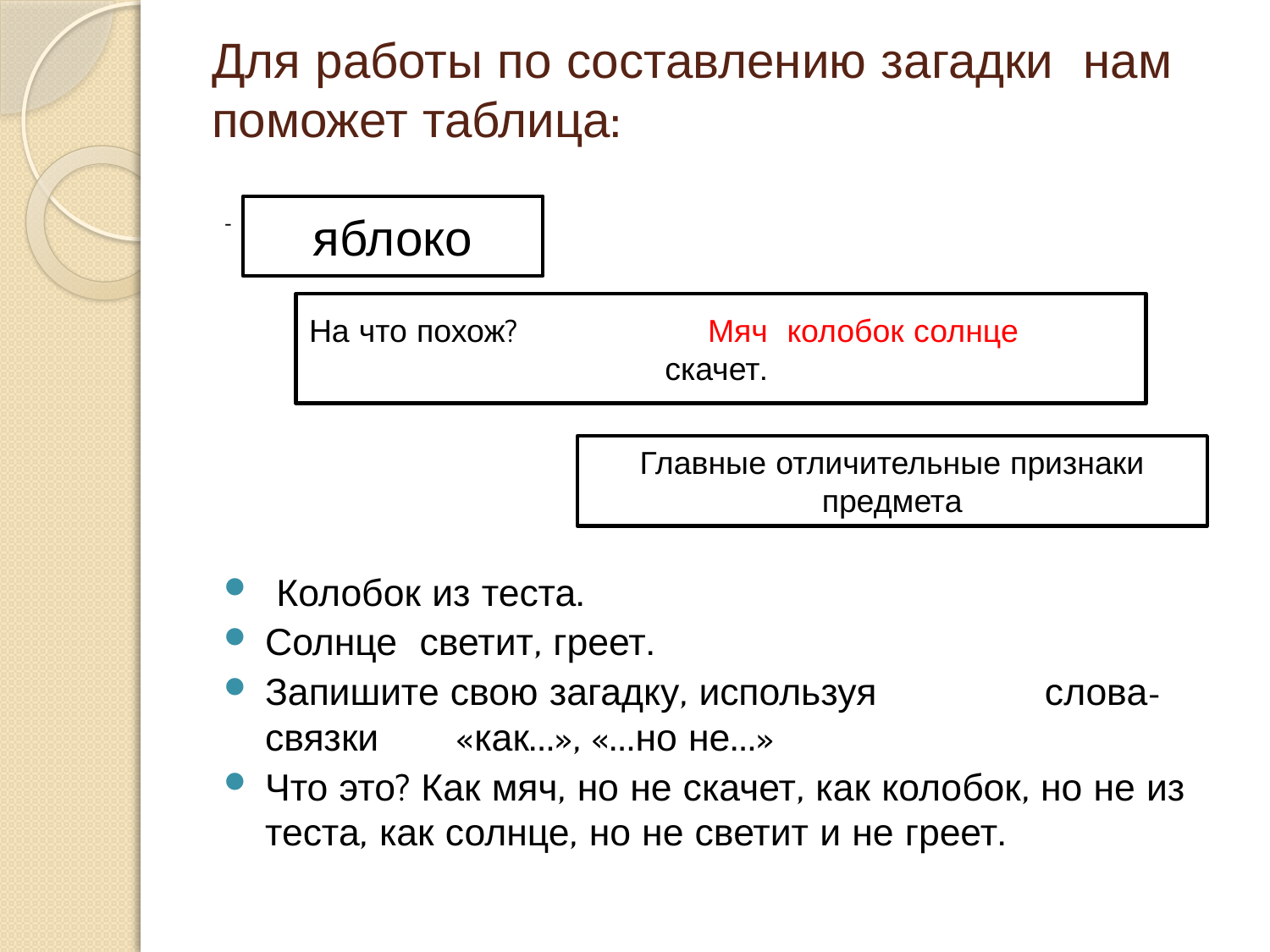

# Для работы по составлению загадки  нам поможет таблица:
яблоко
-

 Колобок из теста.
Солнце  светит, греет.
Запишите свою загадку, используя               слова-связки       «как…», «…но не…»
Что это? Как мяч, но не скачет, как колобок, но не из теста, как солнце, но не светит и не греет.

На что похож?                    Мяч  колобок солнце             скачет.
Главные отличительные признаки предмета